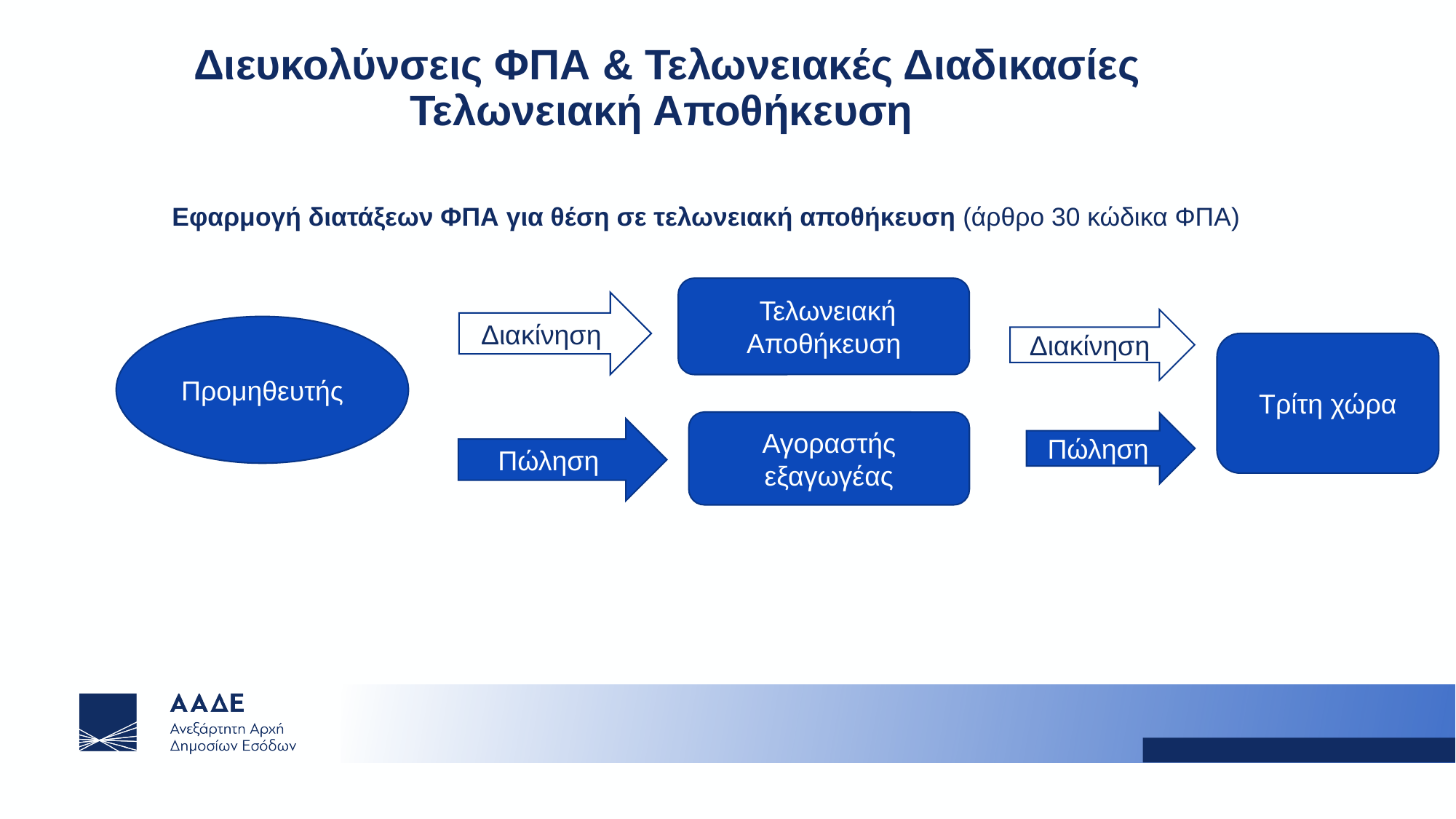

# Διευκολύνσεις ΦΠΑ & Τελωνειακές Διαδικασίες Τελωνειακή Αποθήκευση

Εφαρμογή διατάξεων ΦΠΑ για θέση σε τελωνειακή αποθήκευση (άρθρο 30 κώδικα ΦΠΑ)

 Τελωνειακή Αποθήκευση
Διακίνηση
Διακίνηση
Προμηθευτής
Τρίτη χώρα
Αγοραστής εξαγωγέας
Πώληση
Πώληση